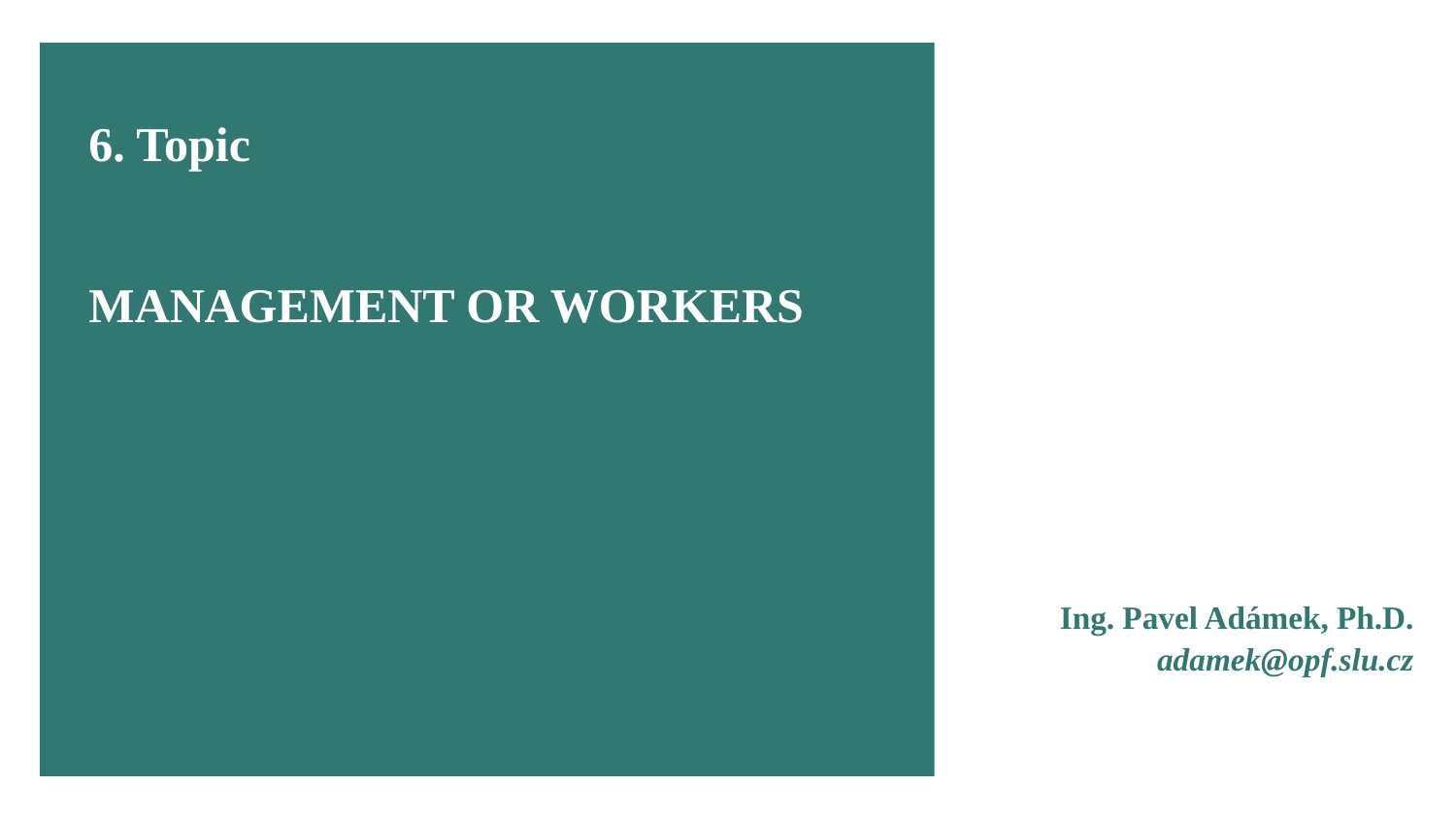

6. Topic
MANAGEMENT OR WORKERS
Ing. Pavel Adámek, Ph.D.
adamek@opf.slu.cz